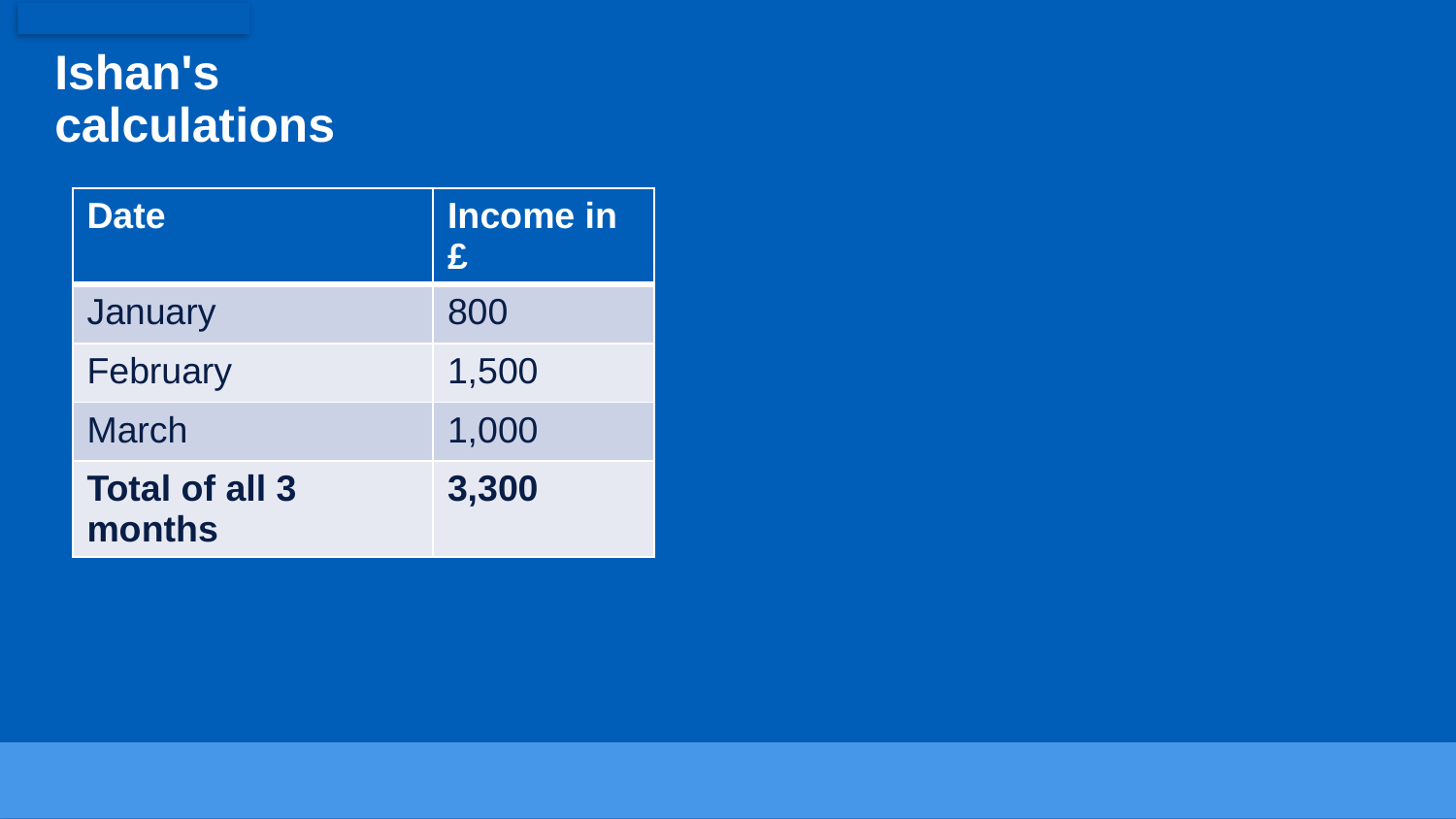

# Ishan's calculations
| Date | Income in £ |
| --- | --- |
| January | 800 |
| February | 1,500 |
| March | 1,000 |
| Total of all 3 months | 3,300 |